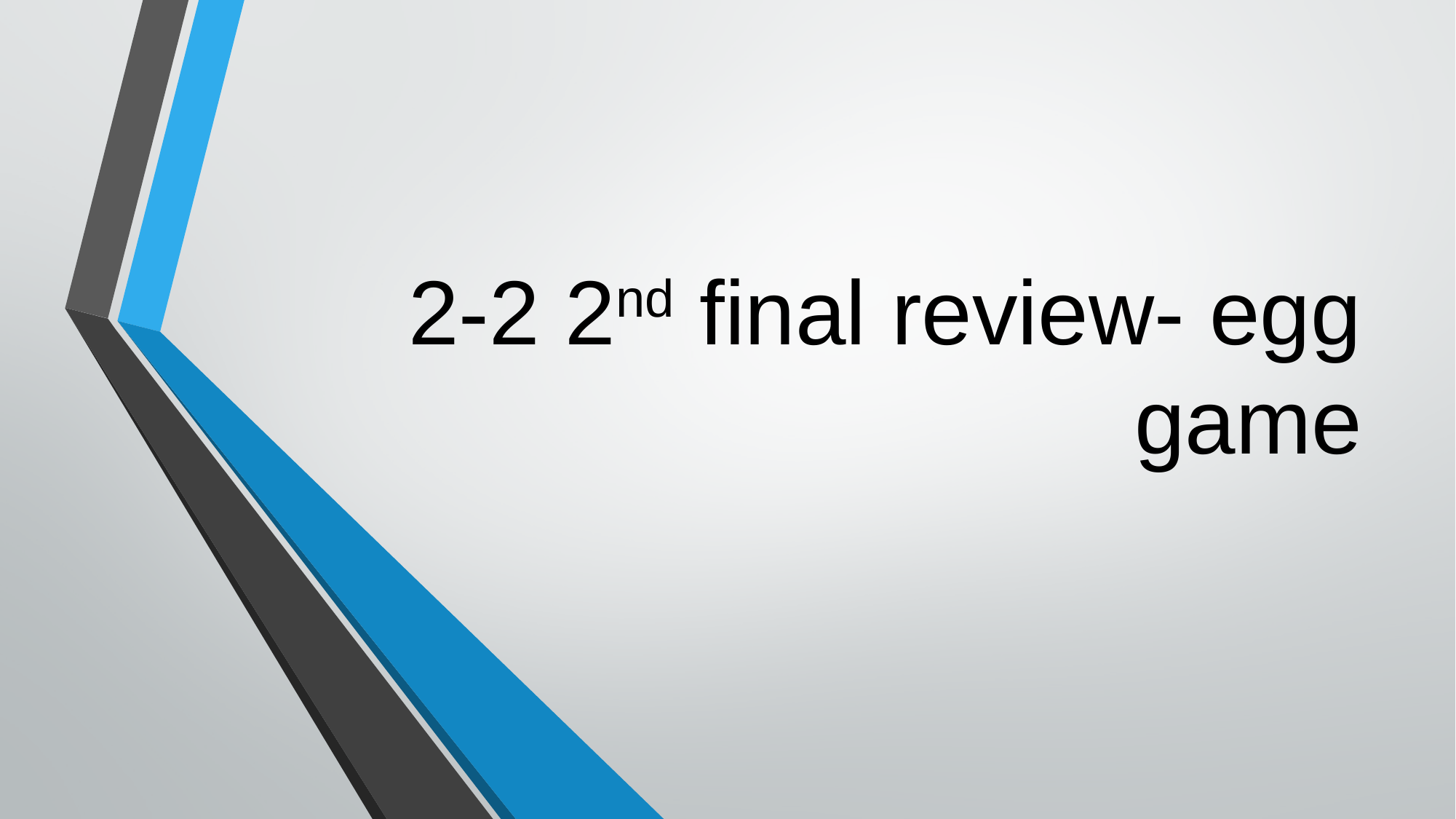

# 2-2 2nd final review- egg game